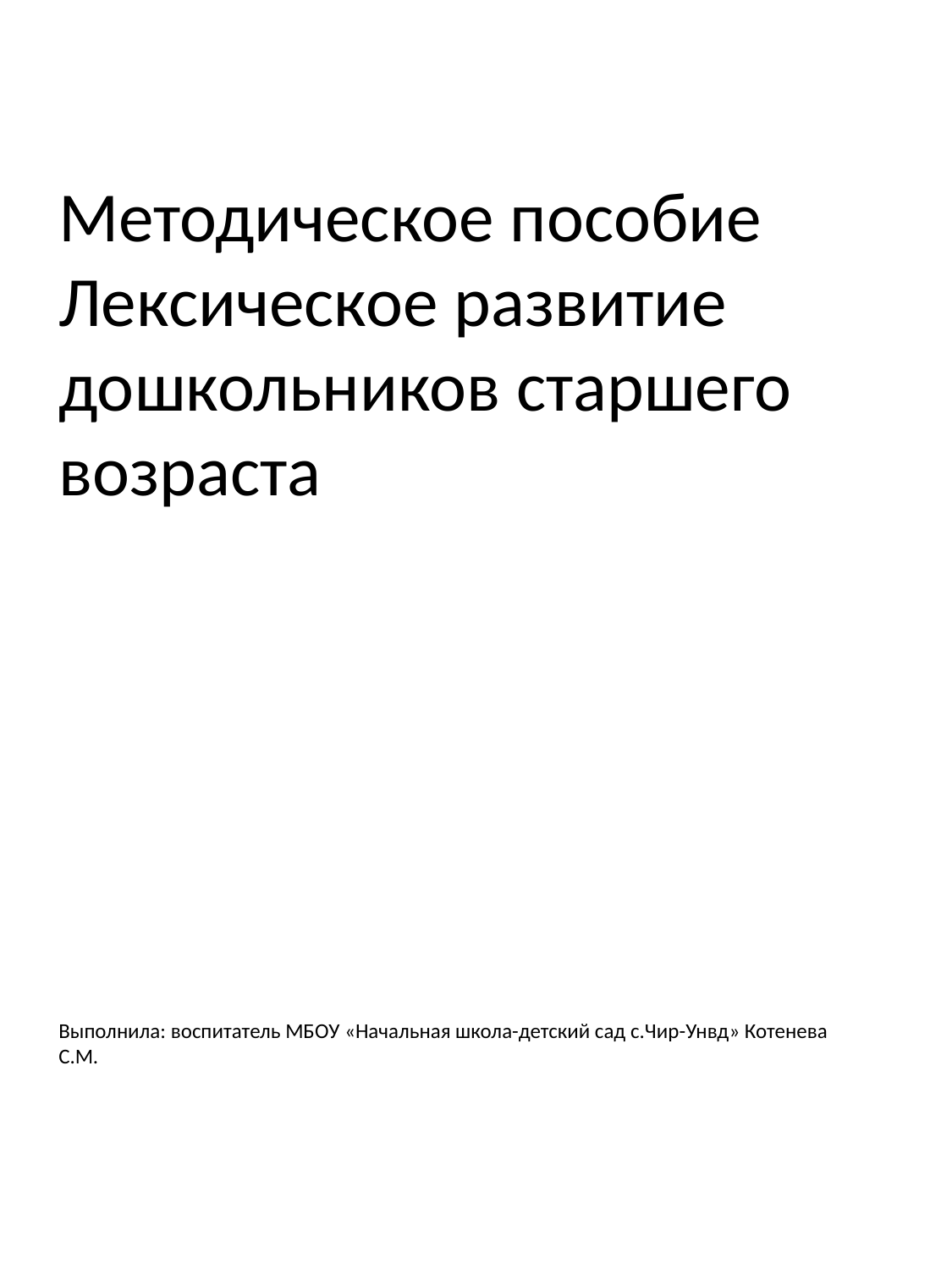

Методическое пособие
Лексическое развитие дошкольников старшего возраста

Выполнила: воспитатель МБОУ «Начальная школа-детский сад с.Чир-Унвд» Котенева С.М.